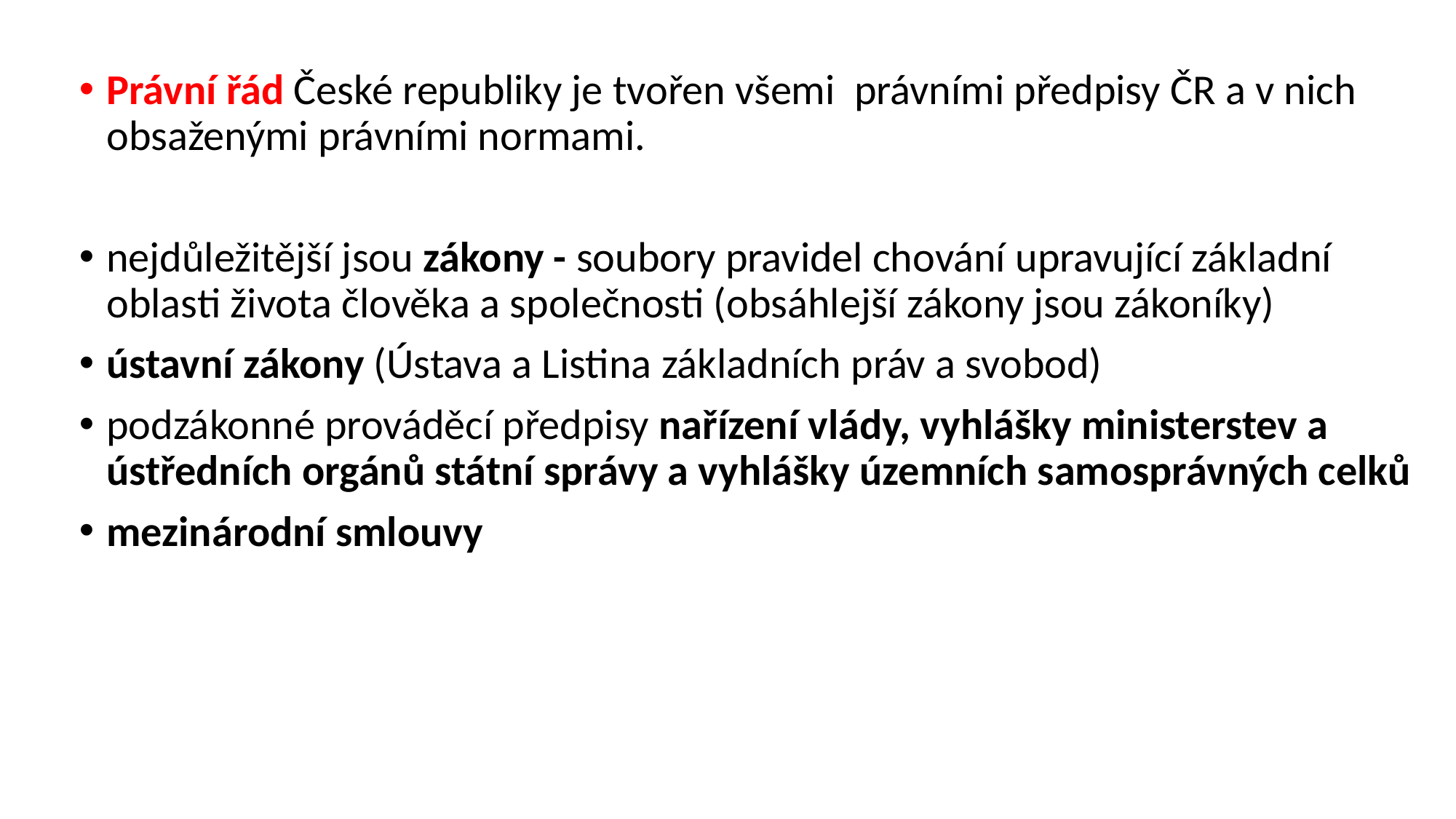

Právní řád České republiky je tvořen všemi  právními předpisy ČR a v nich obsaženými právními normami.

nejdůležitější jsou zákony - soubory pravidel chování upravující základní oblasti života člověka a společnosti (obsáhlejší zákony jsou zákoníky)
ústavní zákony (Ústava a Listina základních práv a svobod)
podzákonné prováděcí předpisy nařízení vlády, vyhlášky ministerstev a ústředních orgánů státní správy a vyhlášky územních samosprávných celků
mezinárodní smlouvy